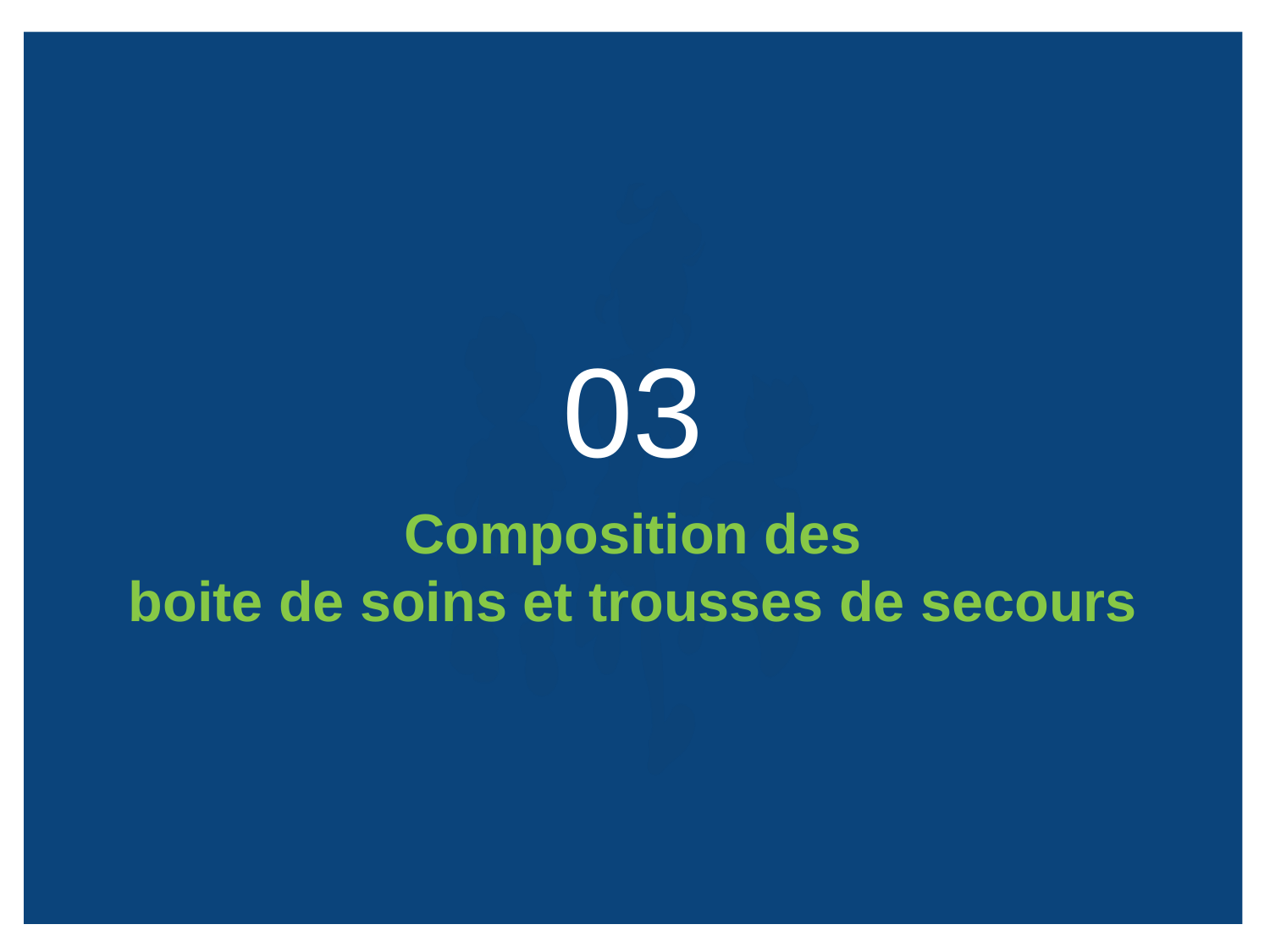

03
Composition des
boite de soins et trousses de secours